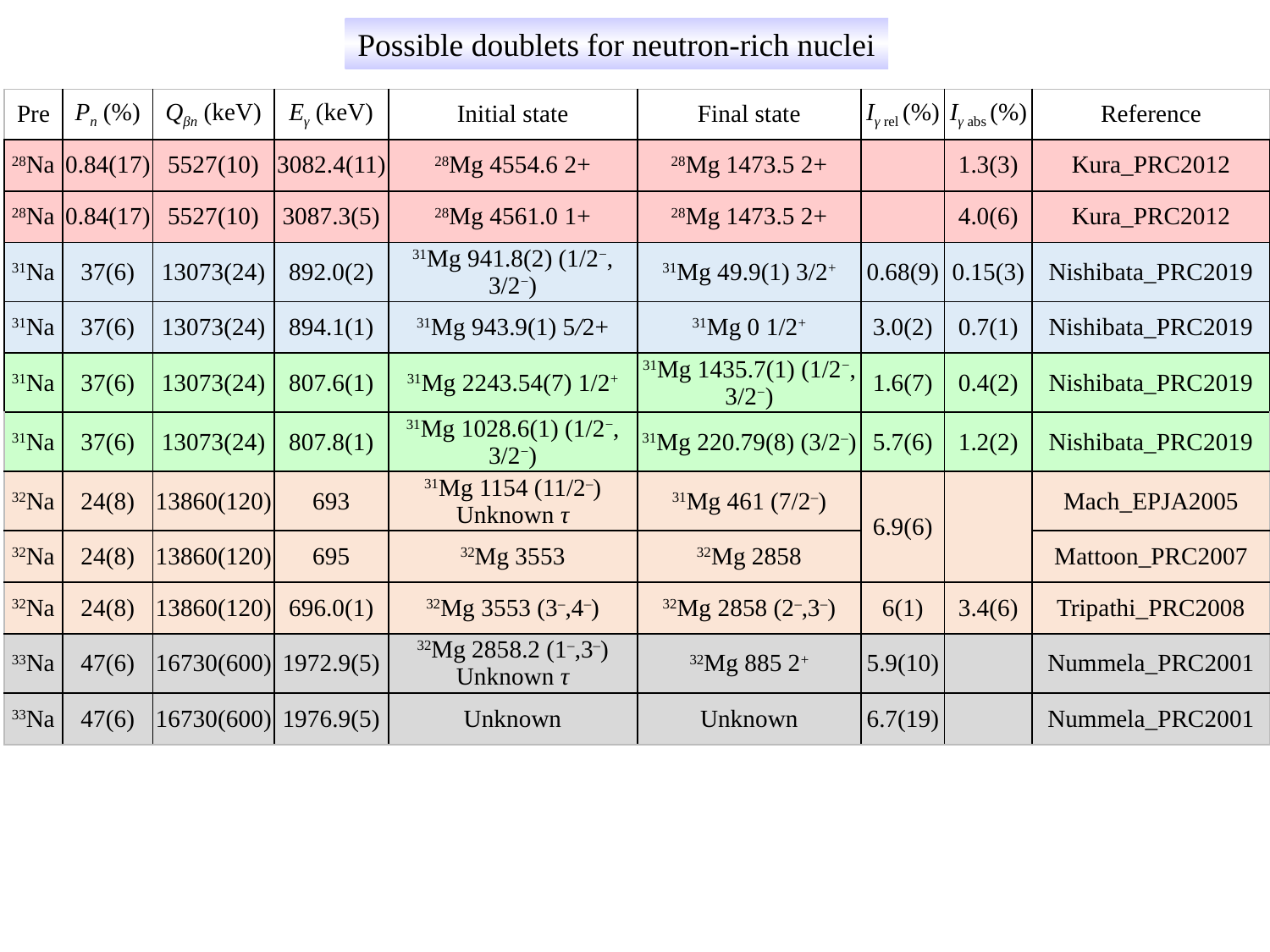

Possible doublets for neutron-rich nuclei
| Pre | Pn (%) | Qβn (keV) | Eγ (keV) | Initial state | Final state | Iγ rel (%) | Iγ abs (%) | Reference |
| --- | --- | --- | --- | --- | --- | --- | --- | --- |
| 28Na | 0.84(17) | 5527(10) | 3082.4(11) | 28Mg 4554.6 2+ | 28Mg 1473.5 2+ |  | 1.3(3) | Kura\_PRC2012 |
| 28Na | 0.84(17) | 5527(10) | 3087.3(5) | 28Mg 4561.0 1+ | 28Mg 1473.5 2+ |  | 4.0(6) | Kura\_PRC2012 |
| 31Na | 37(6) | 13073(24) | 892.0(2) | 31Mg 941.8(2) (1/2−, 3/2−) | 31Mg 49.9(1) 3/2+ | 0.68(9) | 0.15(3) | Nishibata\_PRC2019 |
| 31Na | 37(6) | 13073(24) | 894.1(1) | 31Mg 943.9(1) 5/2+ | 31Mg 0 1/2+ | 3.0(2) | 0.7(1) | Nishibata\_PRC2019 |
| 31Na | 37(6) | 13073(24) | 807.6(1) | 31Mg 2243.54(7) 1/2+ | 31Mg 1435.7(1) (1/2−, 3/2−) | 1.6(7) | 0.4(2) | Nishibata\_PRC2019 |
| 31Na | 37(6) | 13073(24) | 807.8(1) | 31Mg 1028.6(1) (1/2−, 3/2−) | 31Mg 220.79(8) (3/2–) | 5.7(6) | 1.2(2) | Nishibata\_PRC2019 |
| 32Na | 24(8) | 13860(120) | 693 | 31Mg 1154 (11/2–) Unknown τ | 31Mg 461 (7/2–) | 6.9(6) |  | Mach\_EPJA2005 |
| 32Na | 24(8) | 13860(120) | 695 | 32Mg 3553 | 32Mg 2858 |  |  | Mattoon\_PRC2007 |
| 32Na | 24(8) | 13860(120) | 696.0(1) | 32Mg 3553 (3–,4–) | 32Mg 2858 (2–,3–) | 6(1) | 3.4(6) | Tripathi\_PRC2008 |
| 33Na | 47(6) | 16730(600) | 1972.9(5) | 32Mg 2858.2 (1–,3–) Unknown τ | 32Mg 885 2+ | 5.9(10) |  | Nummela\_PRC2001 |
| 33Na | 47(6) | 16730(600) | 1976.9(5) | Unknown | Unknown | 6.7(19) |  | Nummela\_PRC2001 |